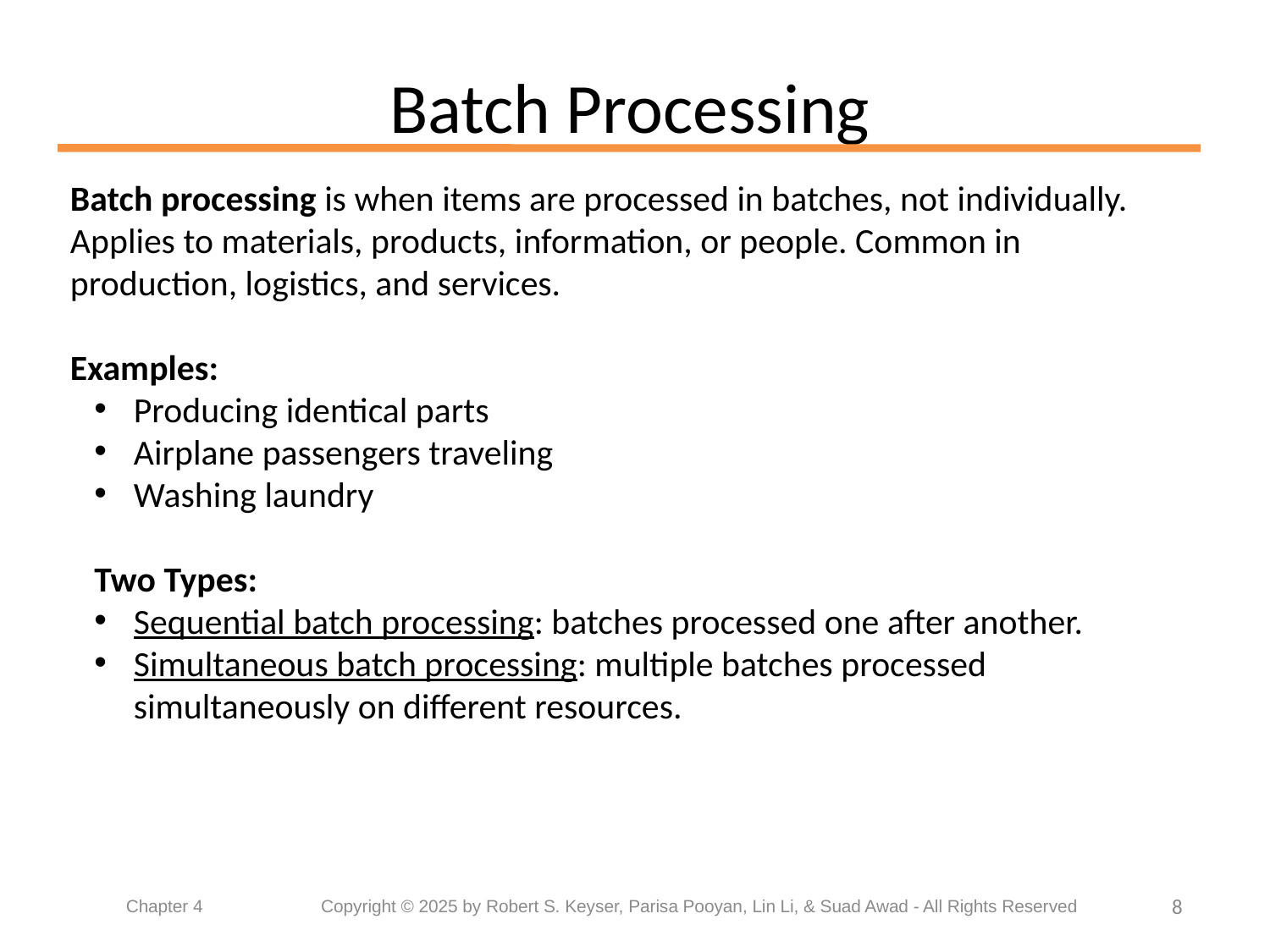

# Batch Processing

Batch processing is when items are processed in batches, not individually. Applies to materials, products, information, or people. Common in production, logistics, and services.

Examples:
Producing identical parts
Airplane passengers traveling
Washing laundry

Two Types:
Sequential batch processing: batches processed one after another.
Simultaneous batch processing: multiple batches processed simultaneously on different resources.
8
Chapter 4	              Copyright © 2025 by Robert S. Keyser, Parisa Pooyan, Lin Li, & Suad Awad - All Rights Reserved